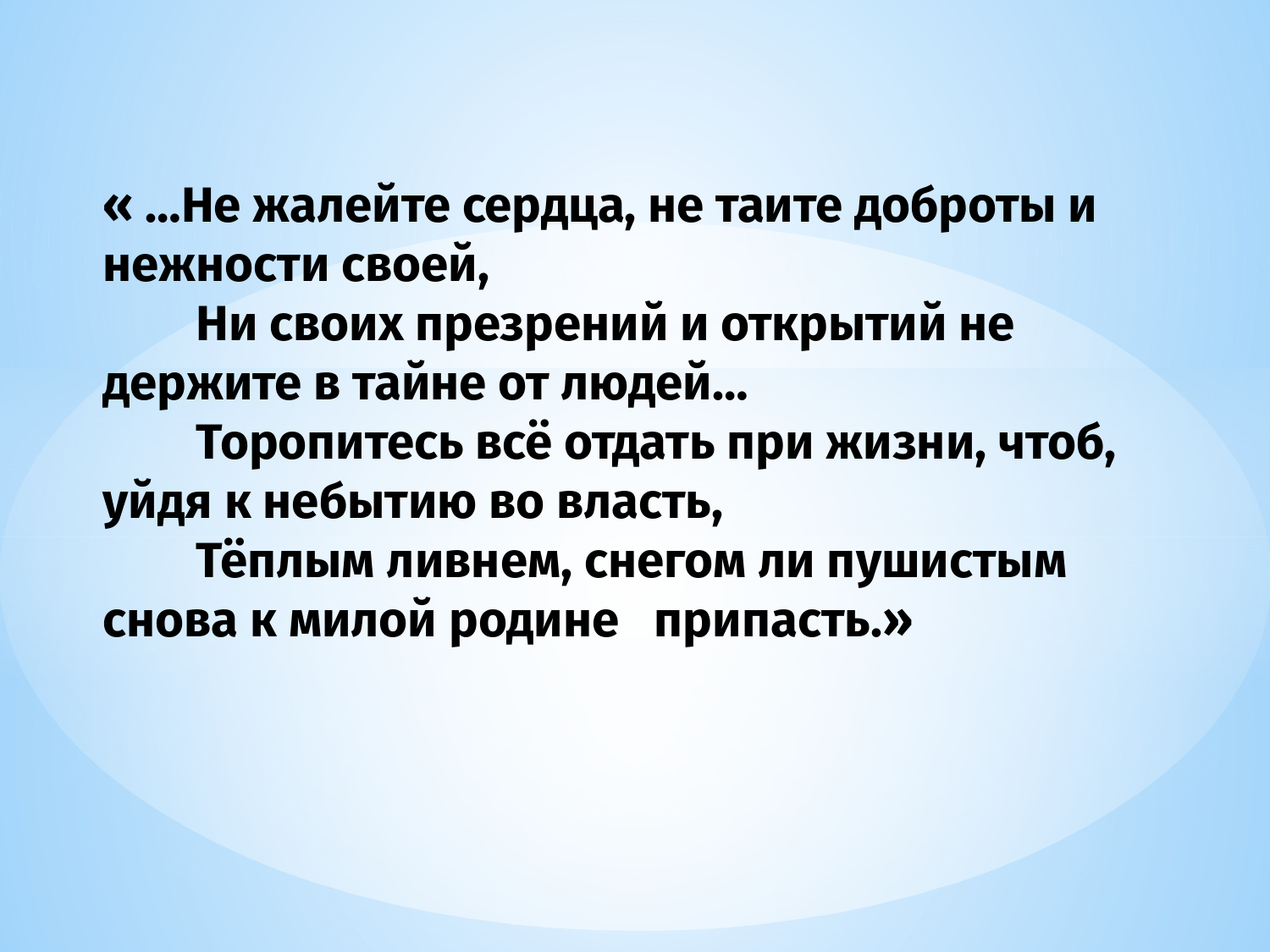

# « …Не жалейте сердца, не таите доброты и нежности своей, Ни своих презрений и открытий не держите в тайне от людей… Торопитесь всё отдать при жизни, чтоб, уйдя к небытию во власть, Тёплым ливнем, снегом ли пушистым снова к милой родине   припасть.»